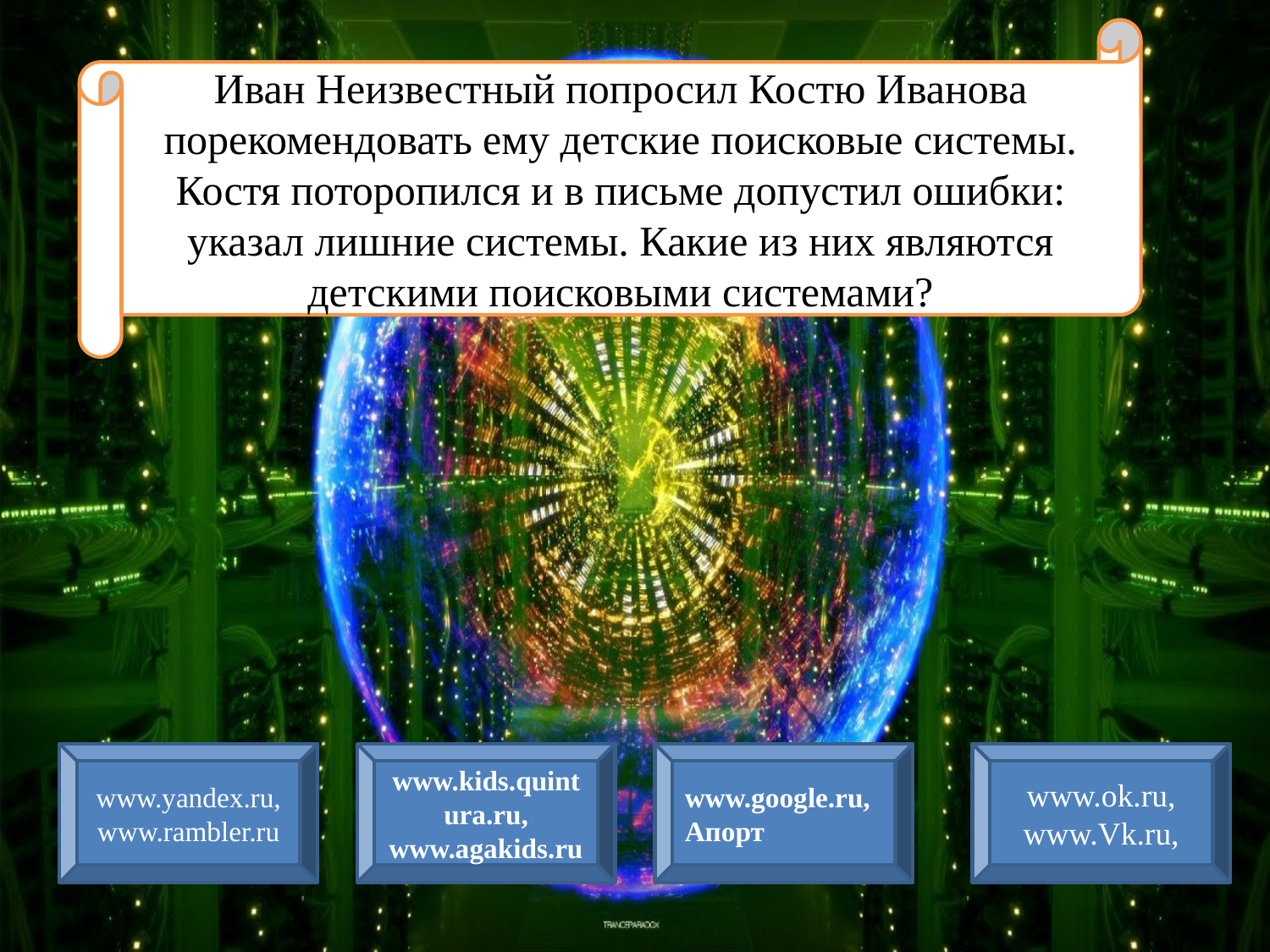

Иван Неизвестный попросил Костю Иванова порекомендовать ему детские поисковые системы. Костя поторопился и в письме допустил ошибки: указал лишние системы. Какие из них являются детскими поисковыми системами?
www.yandex.ru, www.rambler.ru
www.kids.quintura.ru, www.agakids.ru
www.google.ru, Апорт
www.ok.ru, www.Vk.ru,